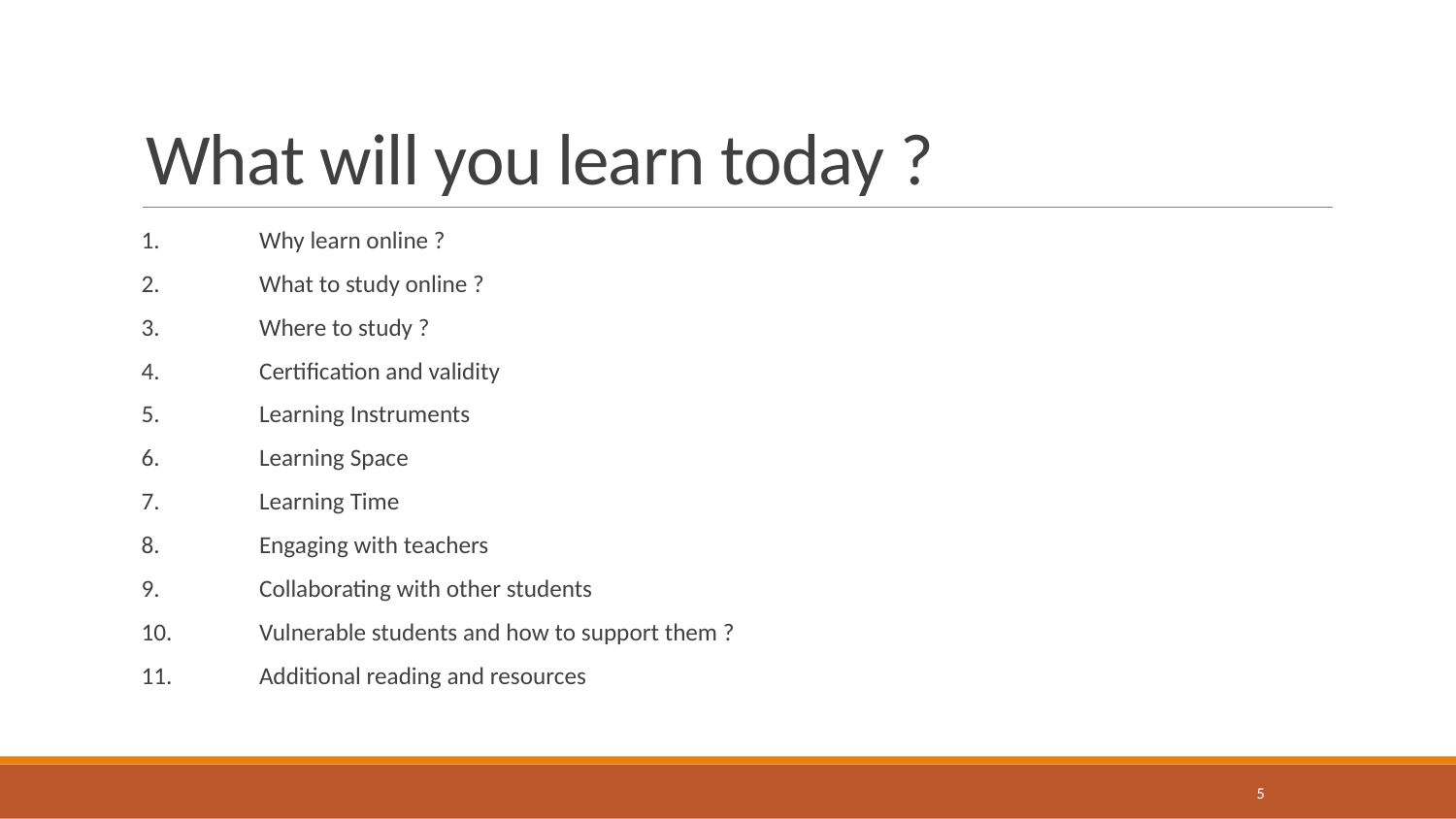

# What will you learn today ?
1.	Why learn online ?
2.	What to study online ?
3.	Where to study ?
4.	Certification and validity
5.	Learning Instruments
6.	Learning Space
7.	Learning Time
8.	Engaging with teachers
9.	Collaborating with other students
10.	Vulnerable students and how to support them ?
11.	Additional reading and resources
5